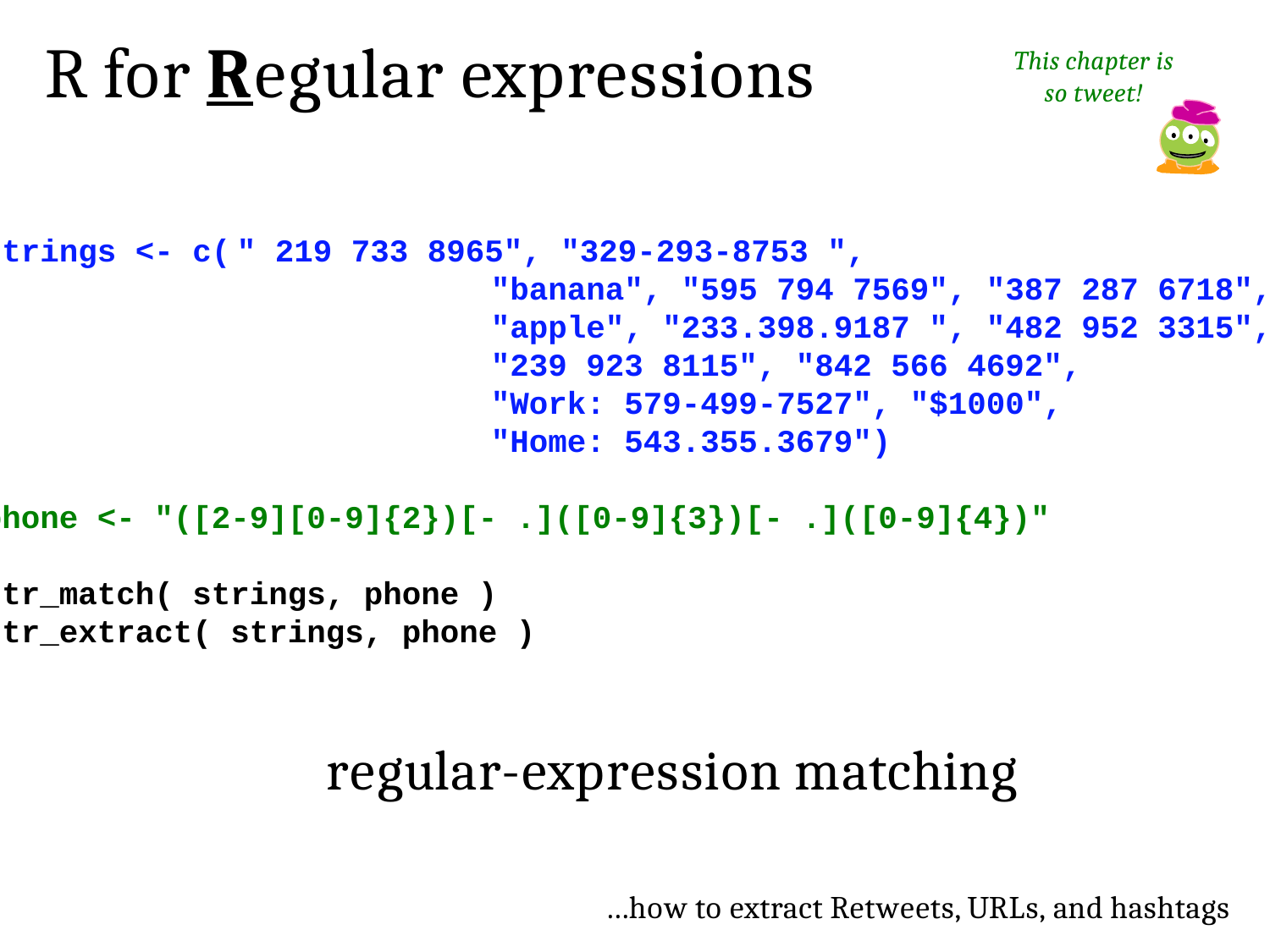

R for Regular expressions
This chapter is so tweet!

strings <- c(	" 219 733 8965", "329-293-8753 ",
				"banana", "595 794 7569", "387 287 6718",
				"apple", "233.398.9187 ", "482 952 3315",
				"239 923 8115", "842 566 4692",
				"Work: 579-499-7527", "$1000",
				"Home: 543.355.3679")

phone <- "([2-9][0-9]{2})[- .]([0-9]{3})[- .]([0-9]{4})"

str_match( strings, phone )
str_extract( strings, phone )
regular-expression matching
…how to extract Retweets, URLs, and hashtags